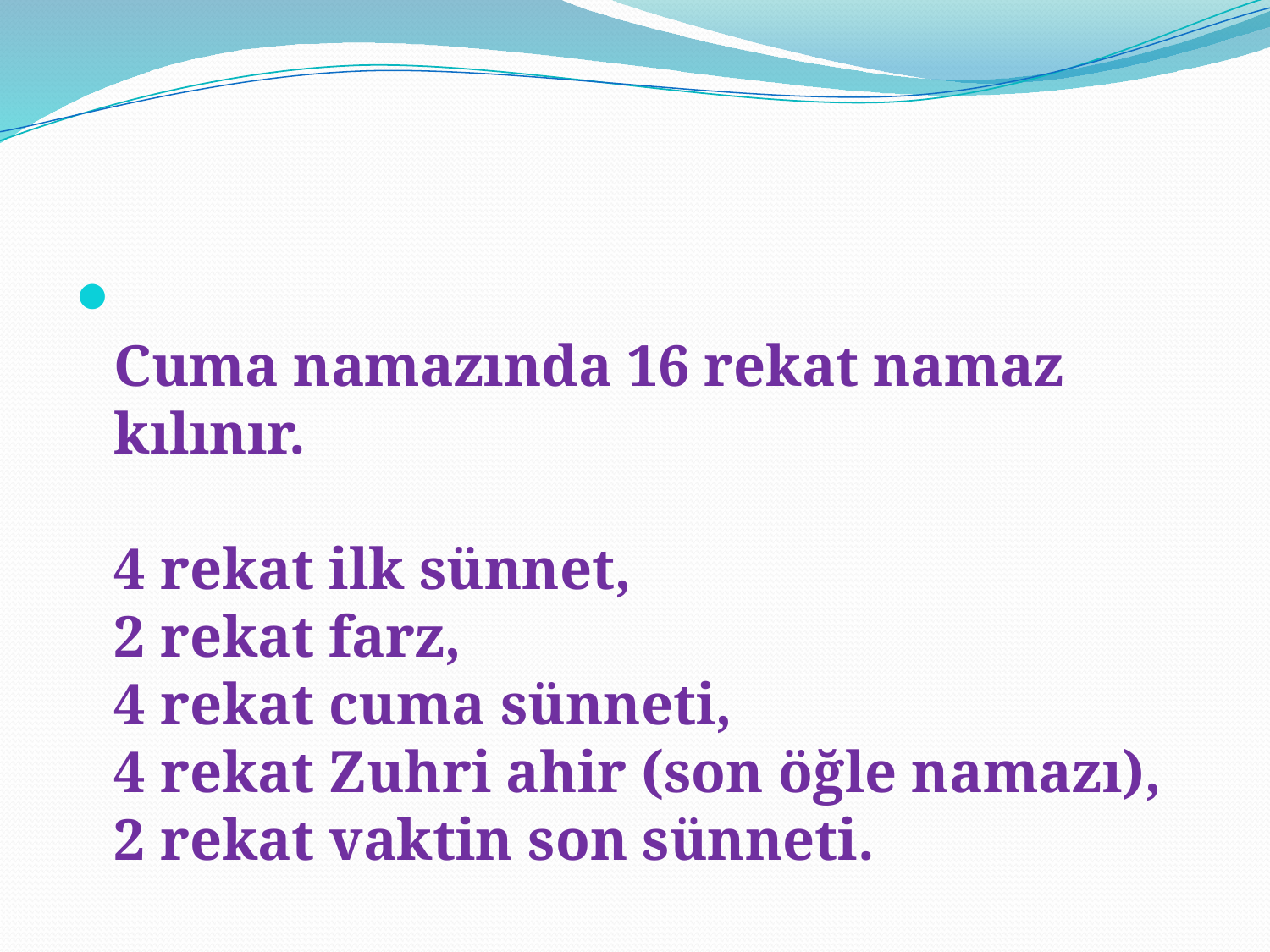

#
Cuma namazında 16 rekat namaz kılınır.
4 rekat ilk sünnet,
2 rekat farz,
4 rekat cuma sünneti,
4 rekat Zuhri ahir (son öğle namazı),
2 rekat vaktin son sünneti.